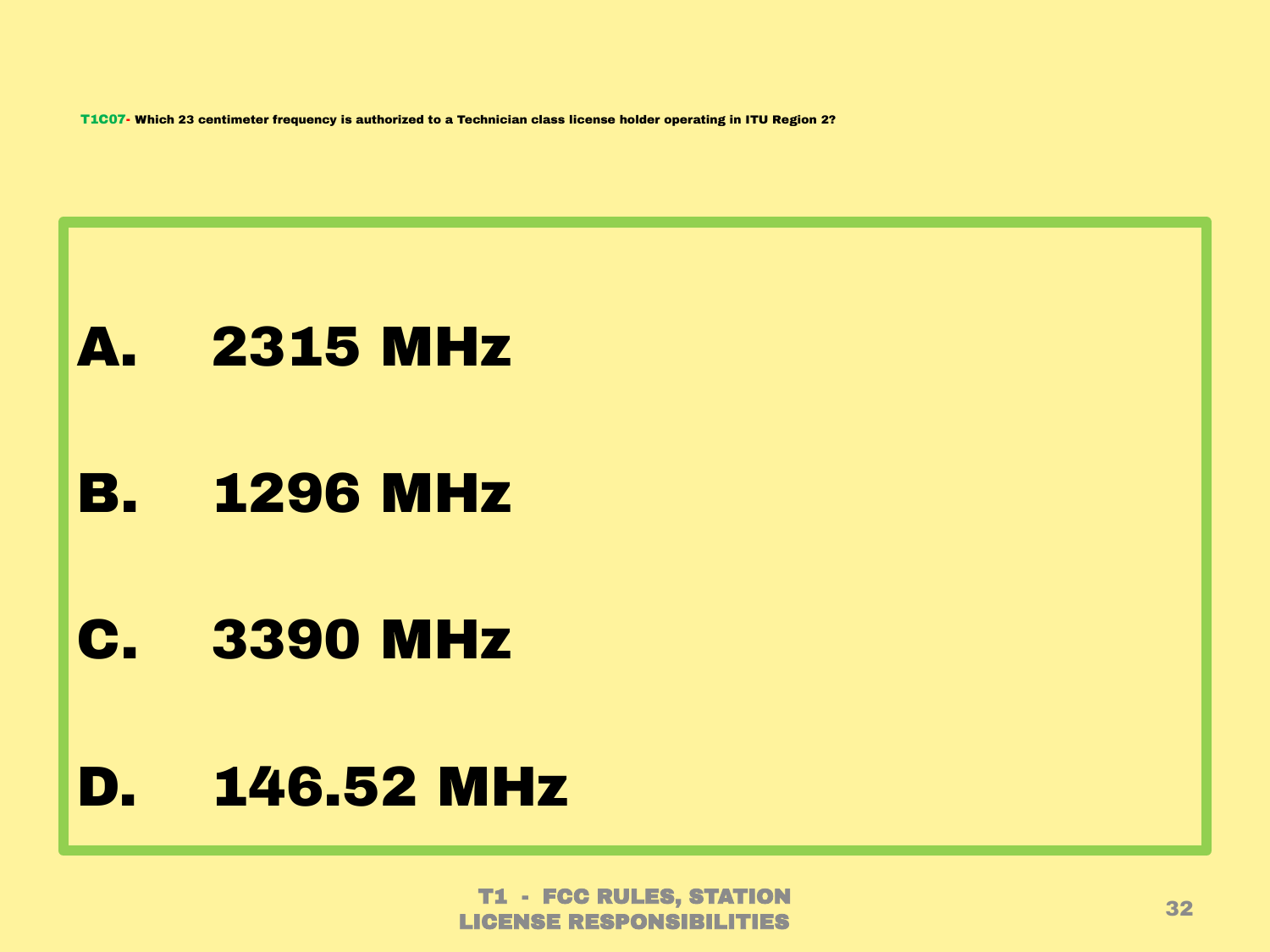

# T1C07- Which 23 centimeter frequency is authorized to a Technician class license holder operating in ITU Region 2?

2315 MHz
1296 MHz
3390 MHz
146.52 MHz

T1  -  FCC RULES, STATION LICENSE RESPONSIBILITIES
32